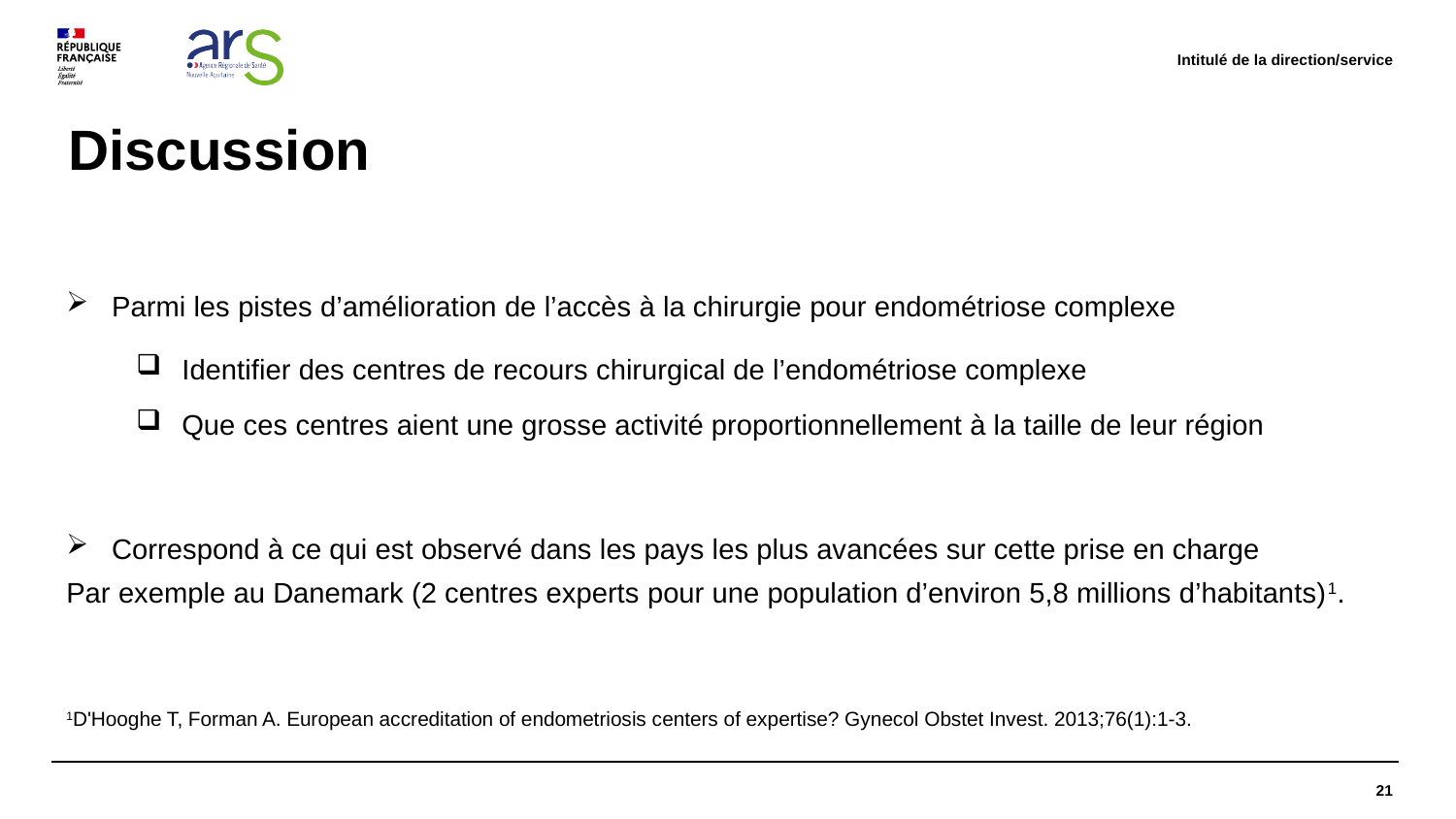

Intitulé de la direction/service
# Discussion

Parmi les pistes d’amélioration de l’accès à la chirurgie pour endométriose complexe
Identifier des centres de recours chirurgical de l’endométriose complexe
Que ces centres aient une grosse activité proportionnellement à la taille de leur région

Correspond à ce qui est observé dans les pays les plus avancées sur cette prise en charge
Par exemple au Danemark (2 centres experts pour une population d’environ 5,8 millions d’habitants)1.

1D'Hooghe T, Forman A. European accreditation of endometriosis centers of expertise? Gynecol Obstet Invest. 2013;76(1):1-3.

21